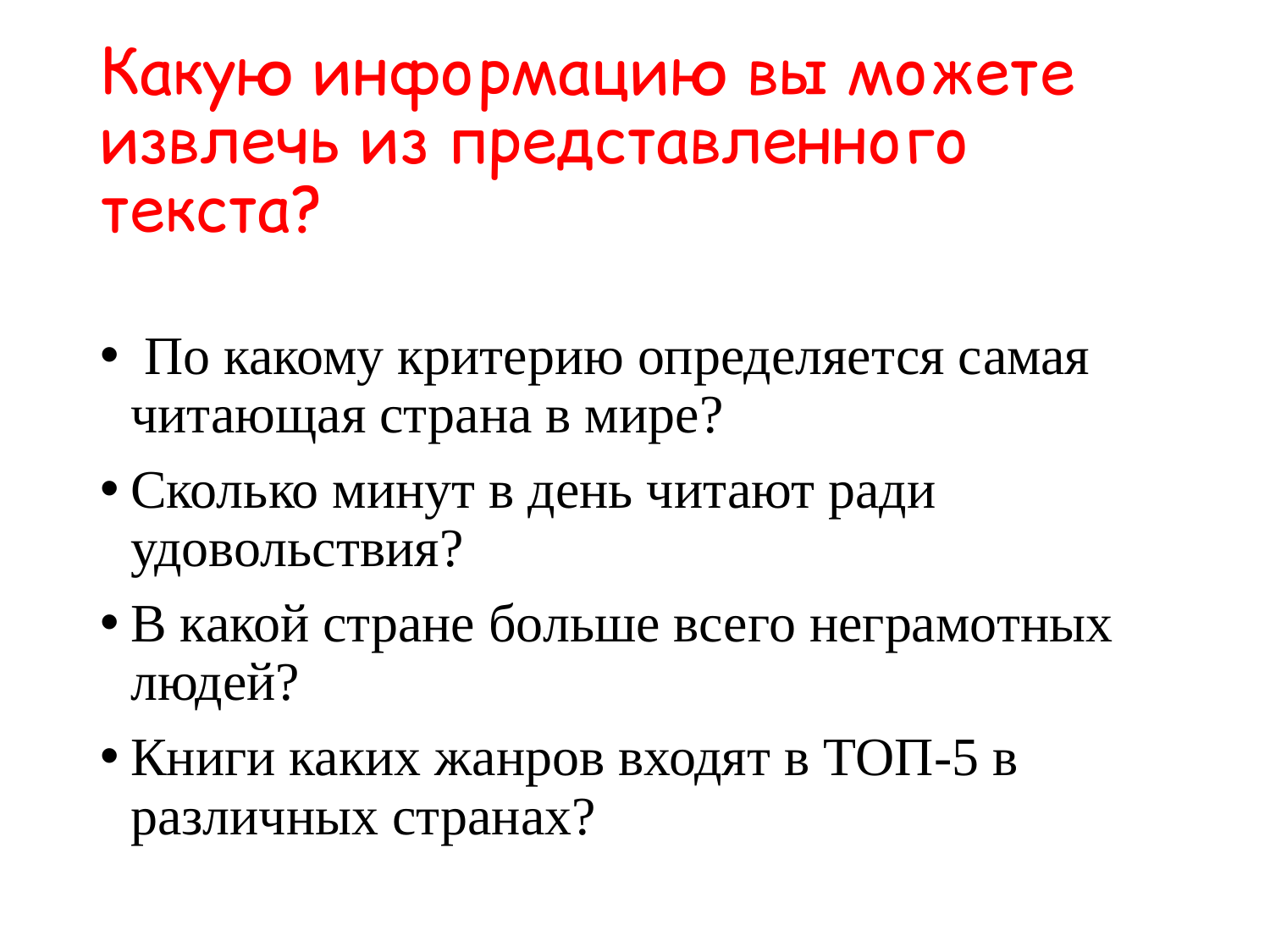

# Какую информацию вы можете извлечь из представленного текста?

 По какому критерию определяется самая читающая страна в мире?
Сколько минут в день читают ради удовольствия?
В какой стране больше всего неграмотных людей?
Книги каких жанров входят в ТОП-5 в различных странах?